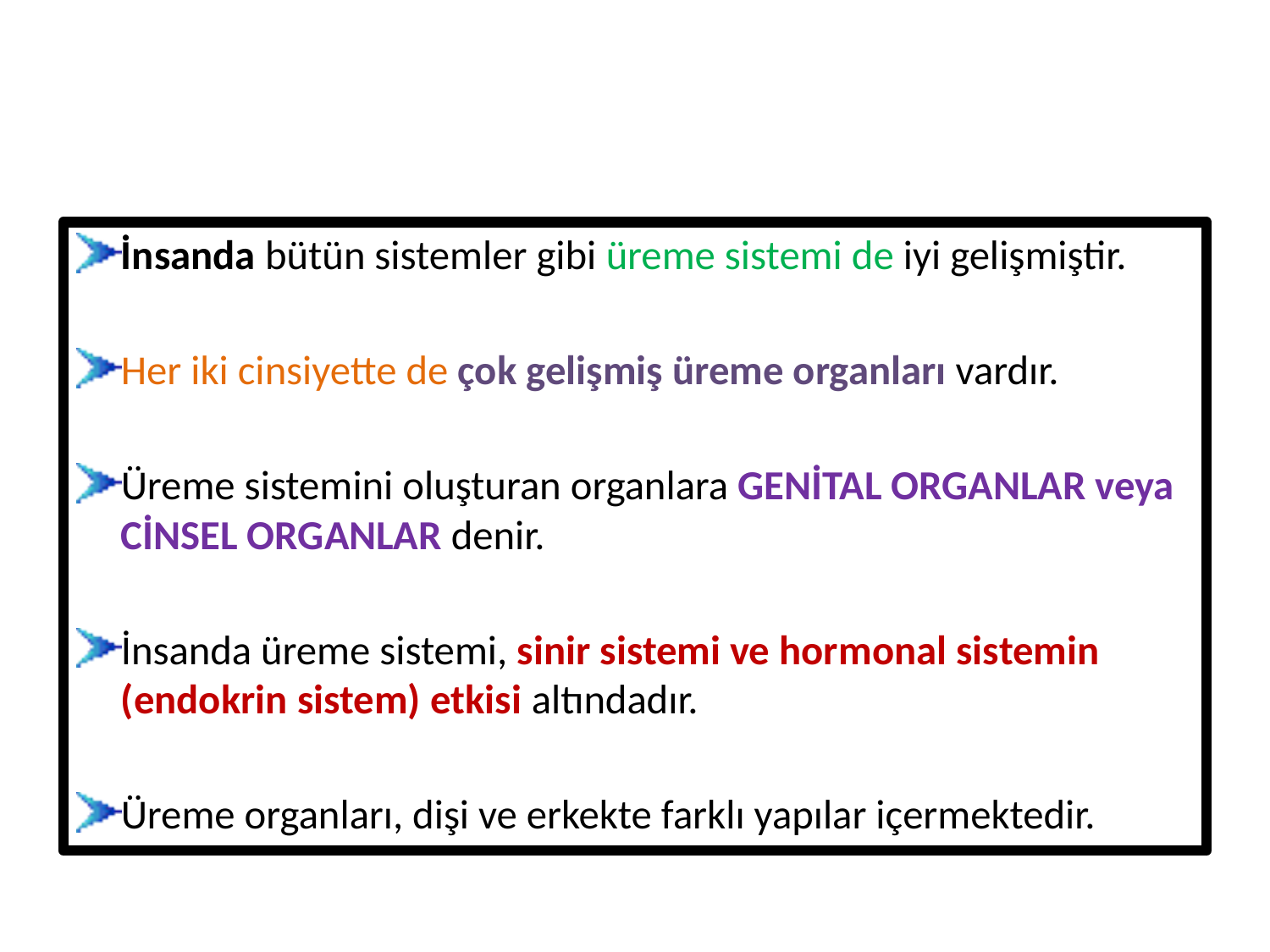

#
İnsanda bütün sistemler gibi üreme sistemi de iyi gelişmiştir.

Her iki cinsiyette de çok gelişmiş üreme organları vardır.

Üreme sistemini oluşturan organlara GENİTAL ORGANLAR veya CİNSEL ORGANLAR denir.

İnsanda üreme sistemi, sinir sistemi ve hormonal sistemin (endokrin sistem) etkisi altındadır.

Üreme organları, dişi ve erkekte farklı yapılar içermektedir.